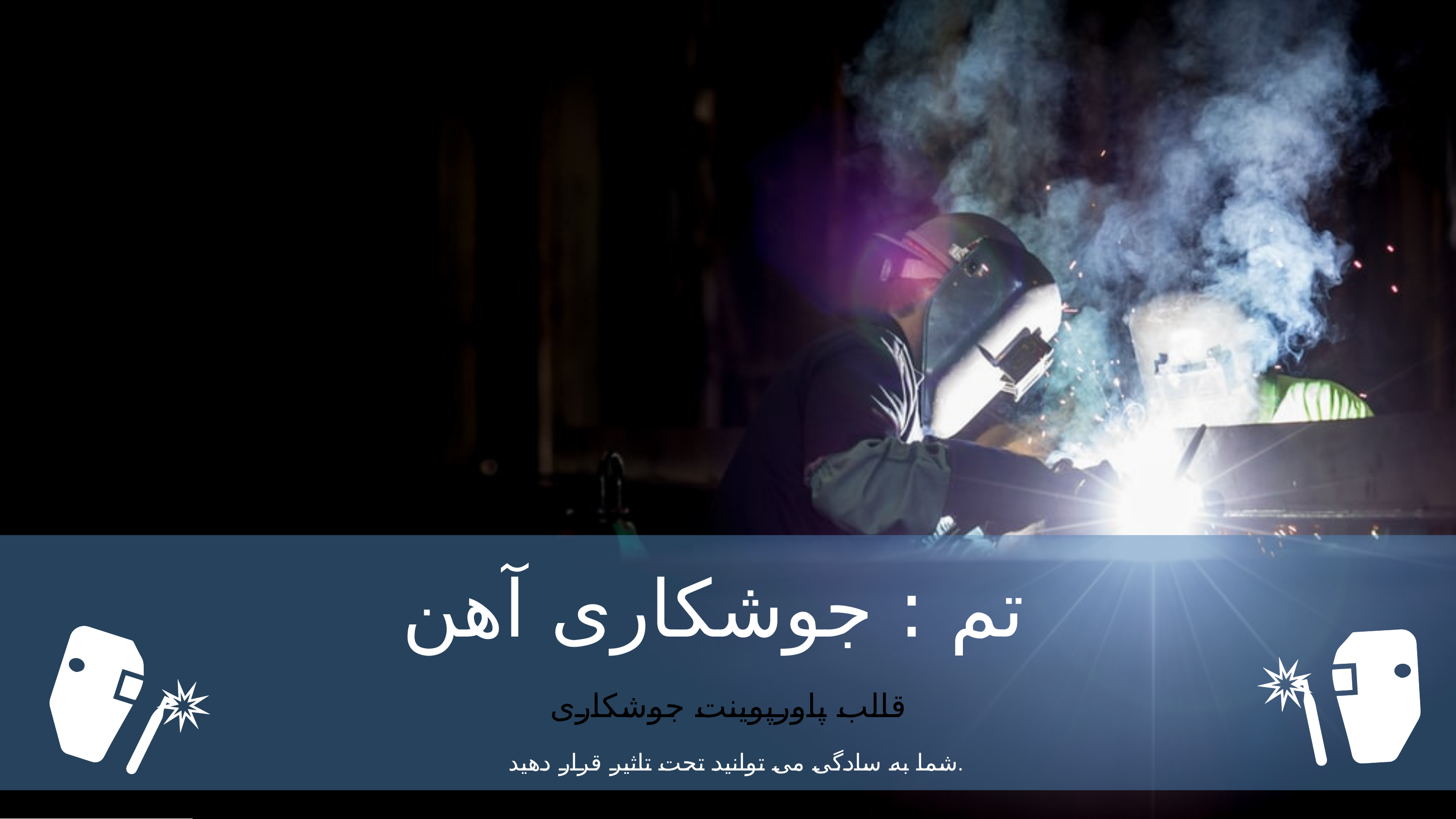

تم : جوشکاری آهن

قالب پاورپوینت جوشکاری
شما به سادگی می توانید تحت تاثیر قرار دهید.